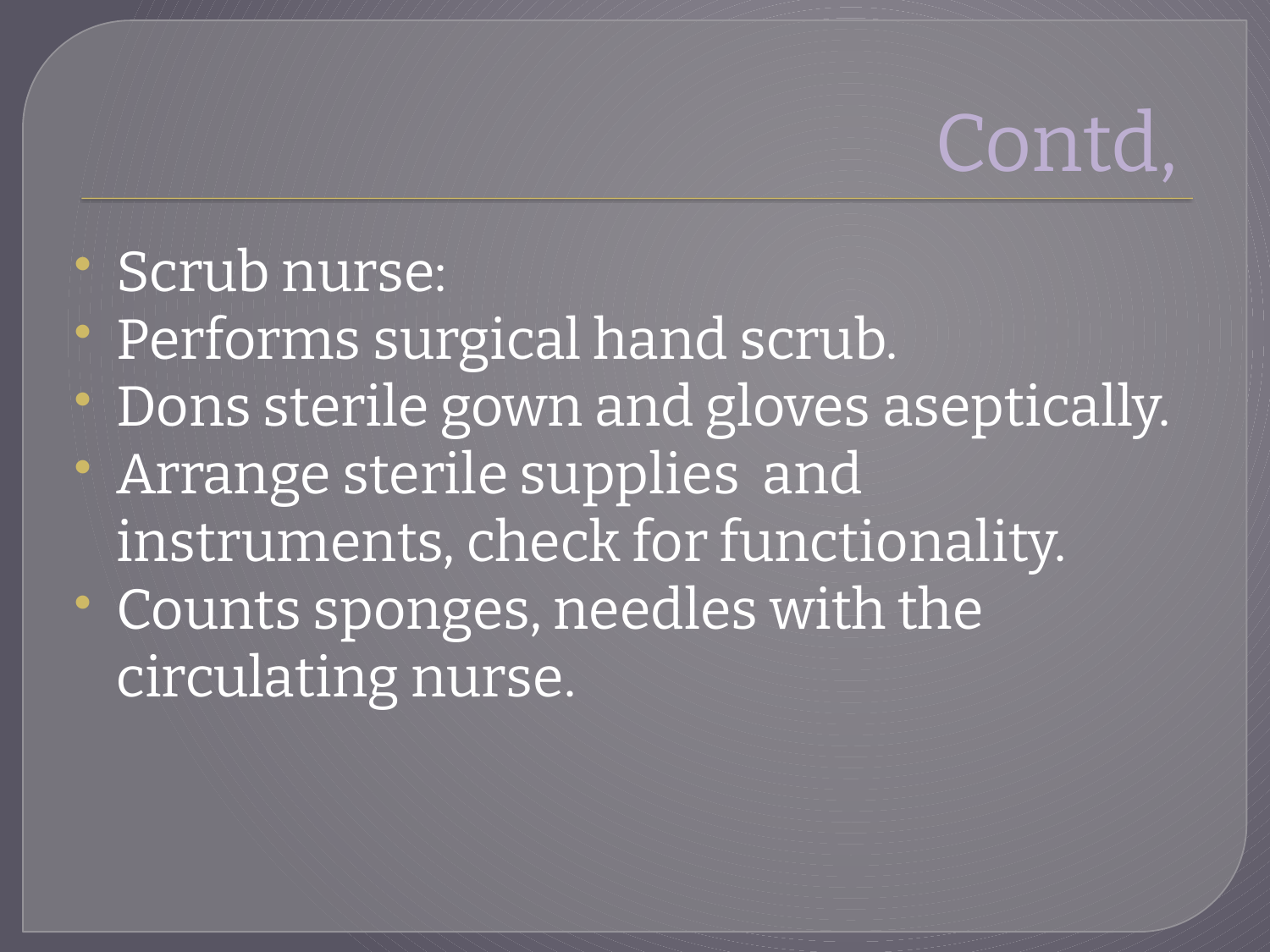

# Contd,
Scrub nurse:
Performs surgical hand scrub.
Dons sterile gown and gloves aseptically.
Arrange sterile supplies  and instruments, check for functionality.
Counts sponges, needles with the circulating nurse.